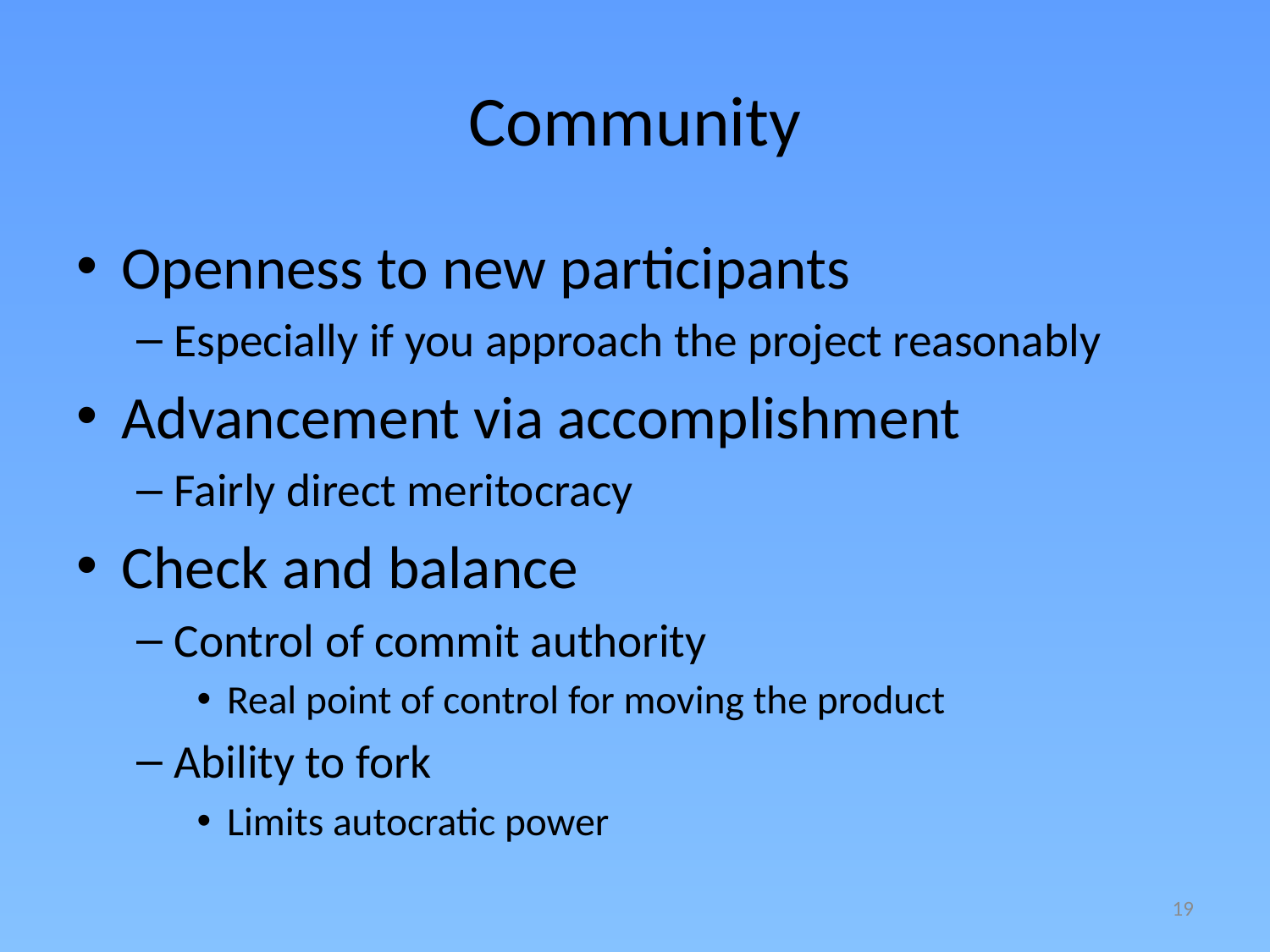

# Community
Openness to new participants
Especially if you approach the project reasonably
Advancement via accomplishment
Fairly direct meritocracy
Check and balance
Control of commit authority
Real point of control for moving the product
Ability to fork
Limits autocratic power
19